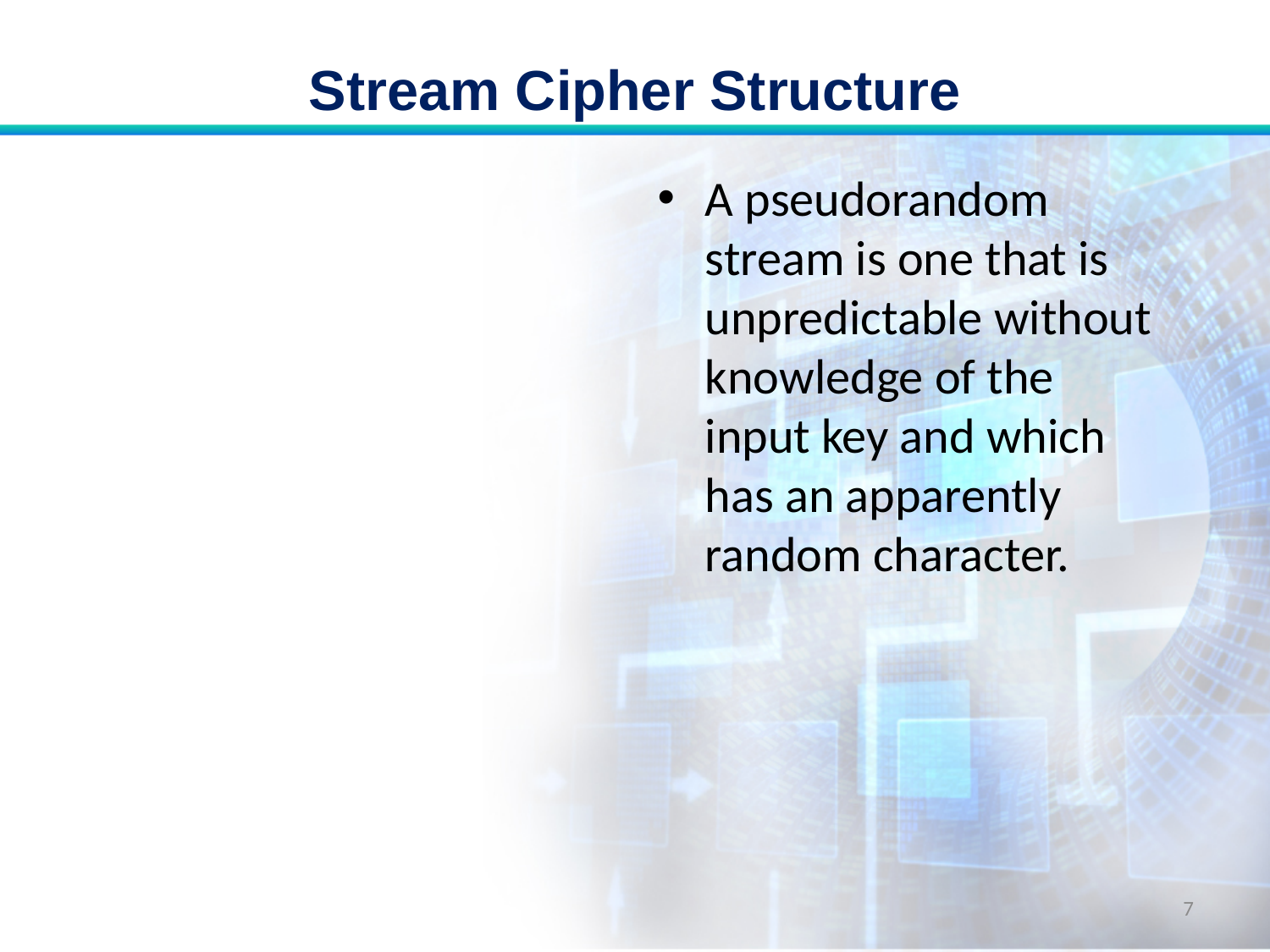

# Stream Cipher Structure
A pseudorandom stream is one that is unpredictable without knowledge of the input key and which has an apparently random character.
7